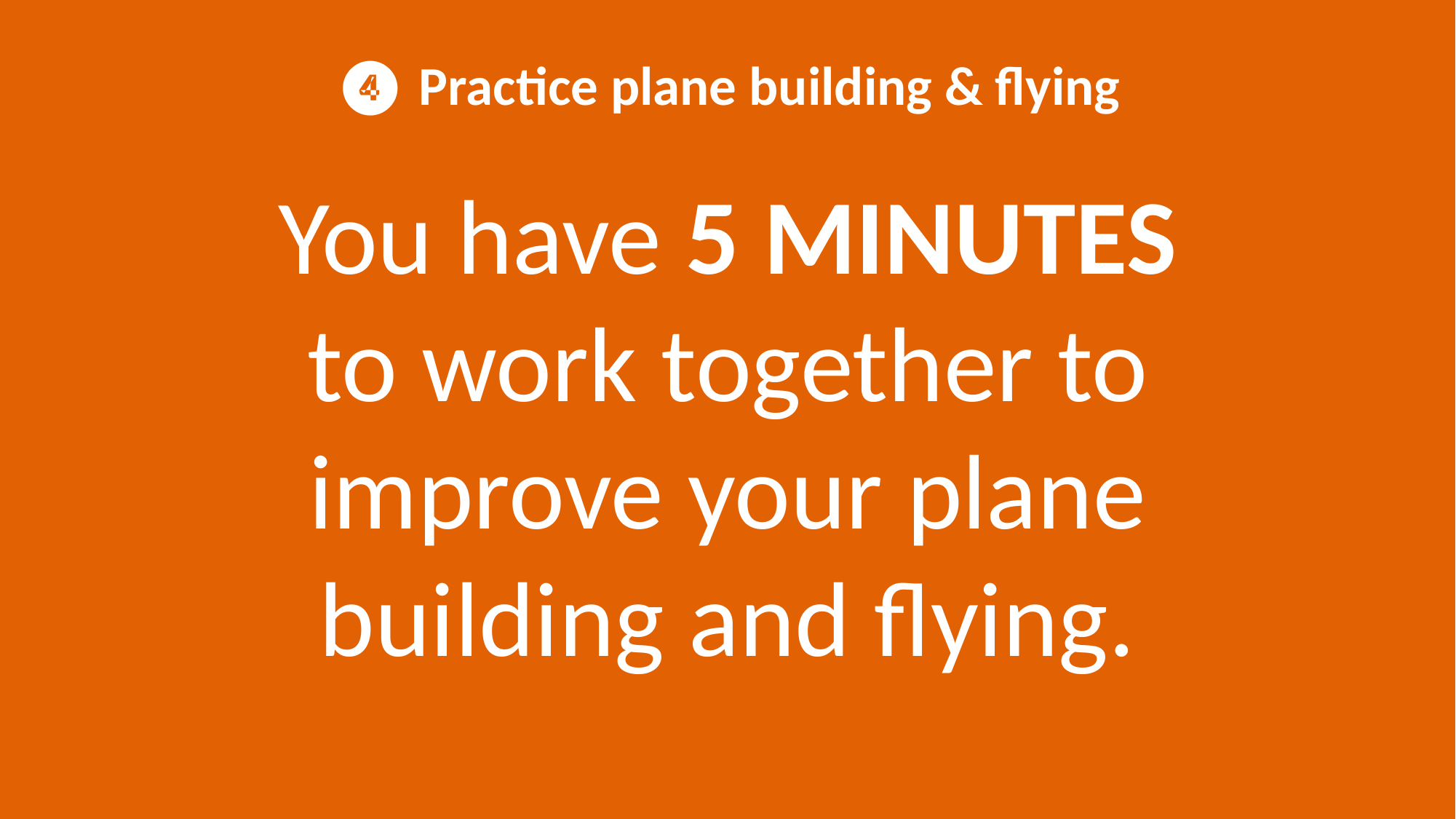

❹ Practice plane building & flying
You have 5 MINUTES to work together to improve your plane building and flying.